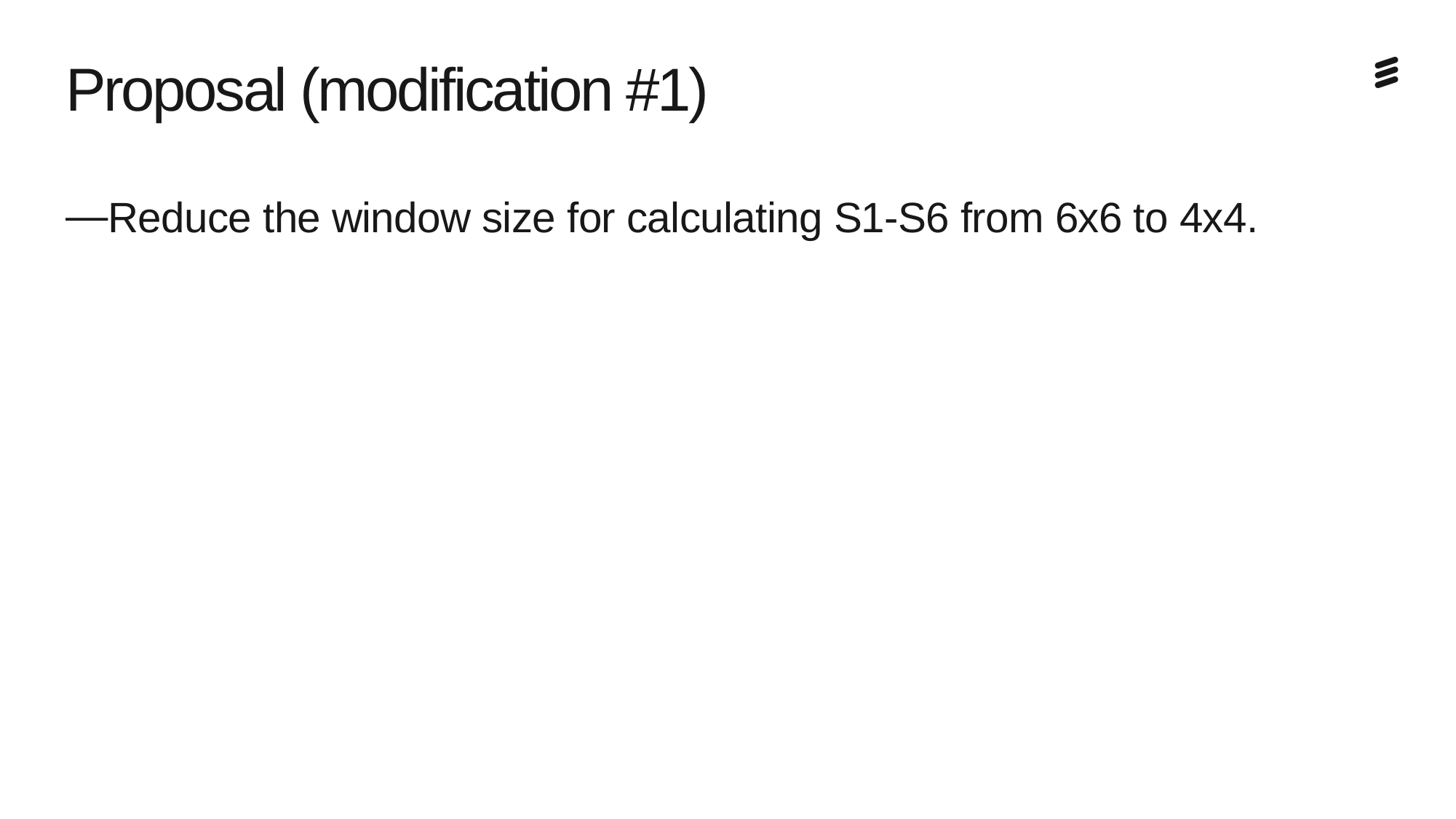

# Proposal (modification #1)
Reduce the window size for calculating S1-S6 from 6x6 to 4x4.